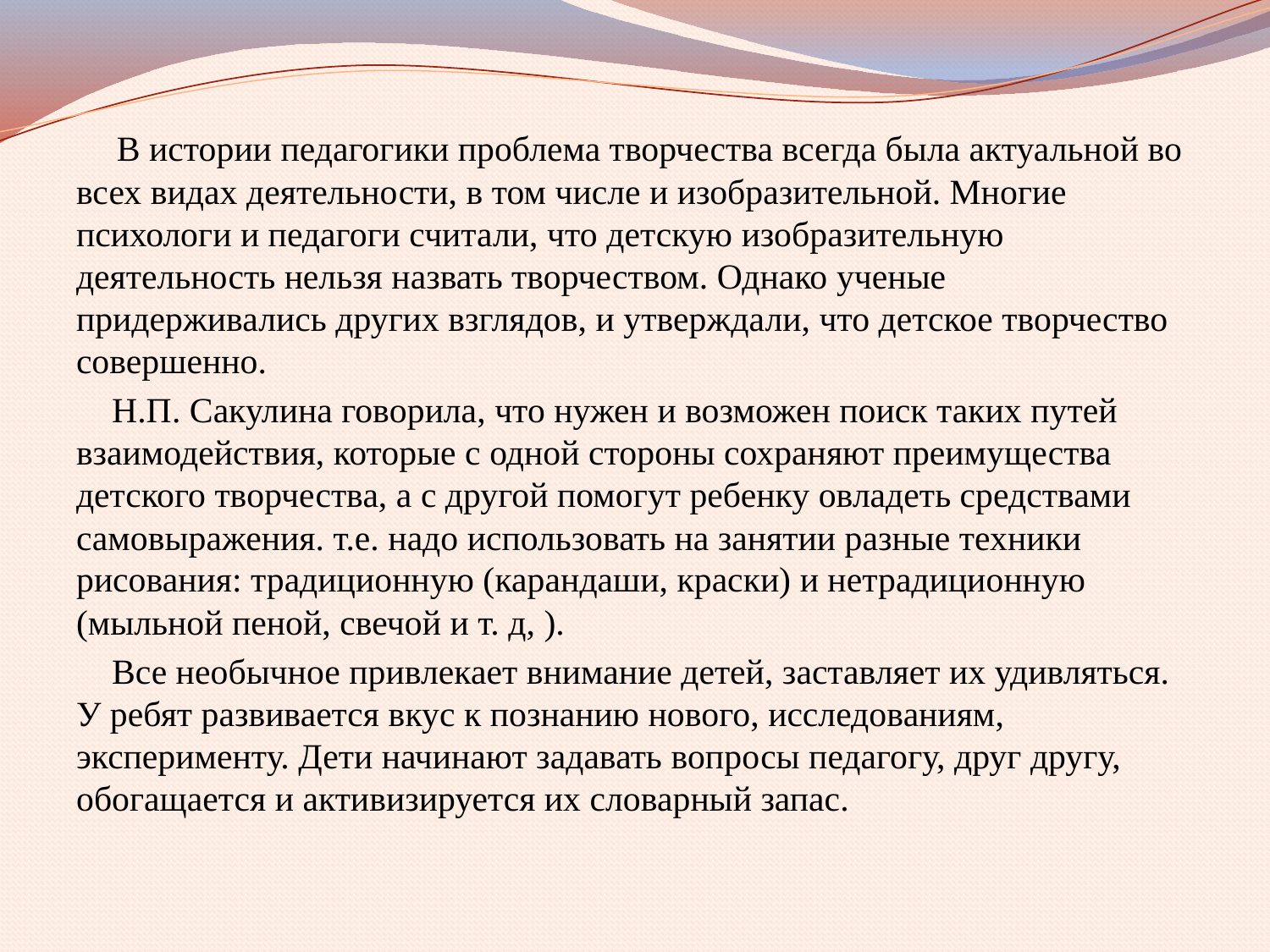

#
    В истории педагогики проблема творчества всегда была актуальной во всех видах деятельности, в том числе и изобразительной. Многие психологи и педагоги считали, что детскую изобразительную деятельность нельзя назвать творчеством. Однако ученые придерживались других взглядов, и утверждали, что детское творчество совершенно.
    Н.П. Сакулина говорила, что нужен и возможен поиск таких путей взаимодействия, которые с одной стороны сохраняют преимущества детского творчества, а с другой помогут ребенку овладеть средствами самовыражения. т.е. надо использовать на занятии разные техники рисования: традиционную (карандаши, краски) и нетрадиционную (мыльной пеной, свечой и т. д, ).
    Все необычное привлекает внимание детей, заставляет их удивляться. У ребят развивается вкус к познанию нового, исследованиям, эксперименту. Дети начинают задавать вопросы педагогу, друг другу, обогащается и активизируется их словарный запас.